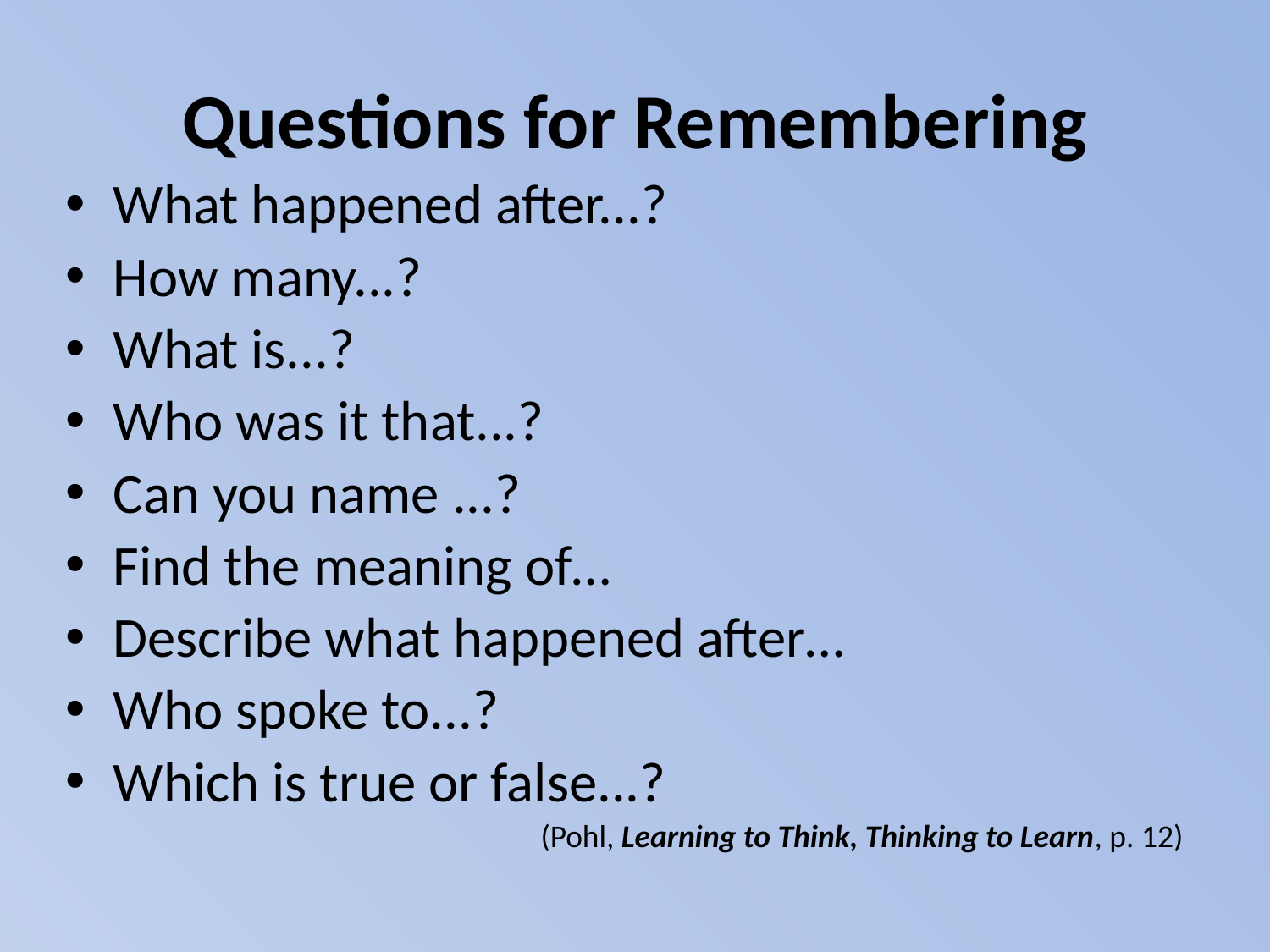

# Questions for Remembering
What happened after...?
How many...?
What is...?
Who was it that...?
Can you name ...?
Find the meaning of…
Describe what happened after…
Who spoke to...?
Which is true or false...?
(Pohl, Learning to Think, Thinking to Learn, p. 12)